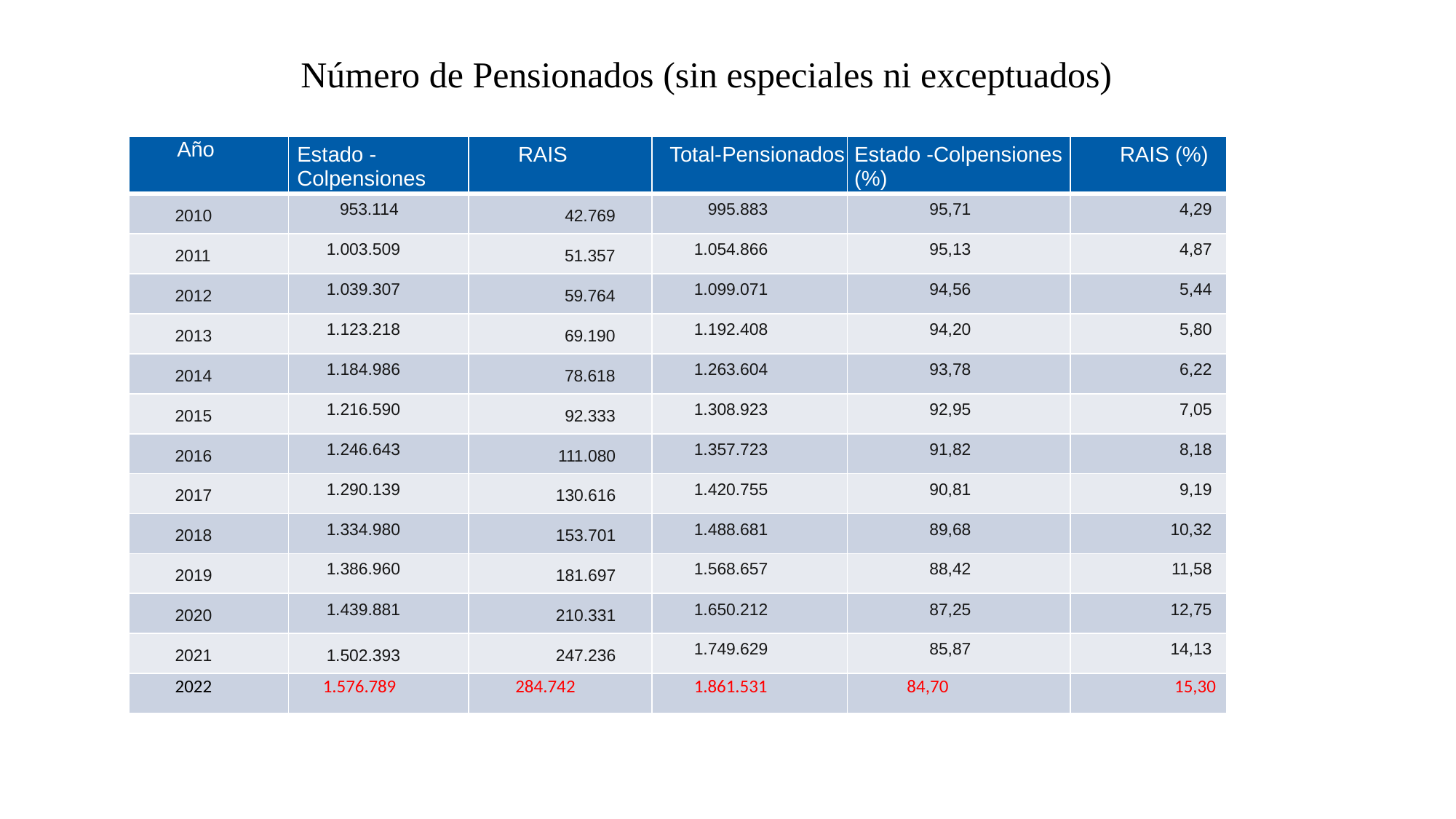

# Número de Pensionados (sin especiales ni exceptuados)
| Año | Estado -Colpensiones | RAIS | Total-Pensionados | Estado -Colpensiones (%) | RAIS (%) |
| --- | --- | --- | --- | --- | --- |
| 2010 | 953.114 | 42.769 | 995.883 | 95,71 | 4,29 |
| 2011 | 1.003.509 | 51.357 | 1.054.866 | 95,13 | 4,87 |
| 2012 | 1.039.307 | 59.764 | 1.099.071 | 94,56 | 5,44 |
| 2013 | 1.123.218 | 69.190 | 1.192.408 | 94,20 | 5,80 |
| 2014 | 1.184.986 | 78.618 | 1.263.604 | 93,78 | 6,22 |
| 2015 | 1.216.590 | 92.333 | 1.308.923 | 92,95 | 7,05 |
| 2016 | 1.246.643 | 111.080 | 1.357.723 | 91,82 | 8,18 |
| 2017 | 1.290.139 | 130.616 | 1.420.755 | 90,81 | 9,19 |
| 2018 | 1.334.980 | 153.701 | 1.488.681 | 89,68 | 10,32 |
| 2019 | 1.386.960 | 181.697 | 1.568.657 | 88,42 | 11,58 |
| 2020 | 1.439.881 | 210.331 | 1.650.212 | 87,25 | 12,75 |
| 2021 | 1.502.393 | 247.236 | 1.749.629 | 85,87 | 14,13 |
| 2022 | 1.576.789 | 284.742 | 1.861.531 | 84,70 | 15,30 |